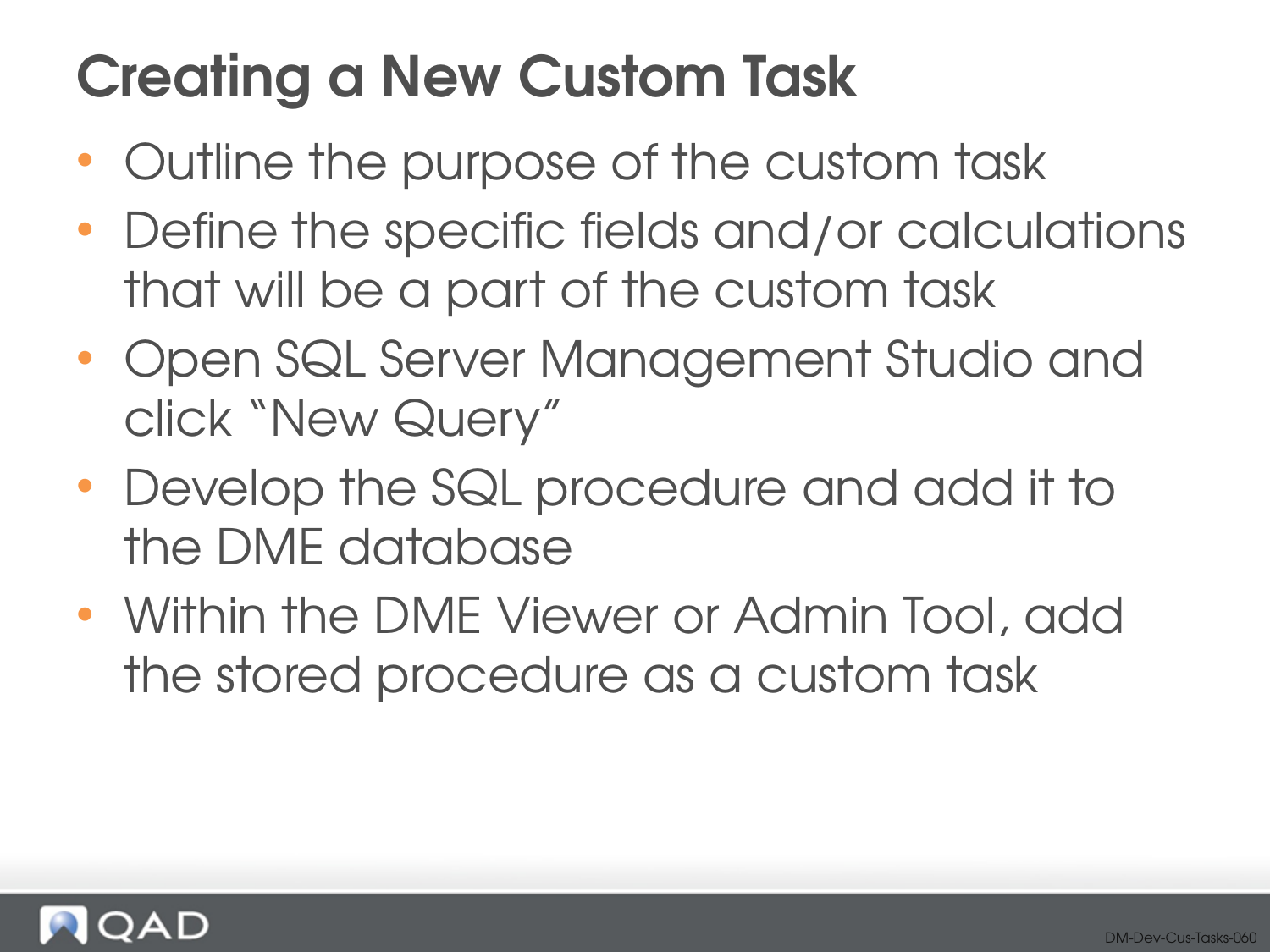

# Creating a New Custom Task
Outline the purpose of the custom task
Define the specific fields and/or calculations that will be a part of the custom task
Open SQL Server Management Studio and click “New Query”
Develop the SQL procedure and add it to the DME database
Within the DME Viewer or Admin Tool, add the stored procedure as a custom task
DM-Dev-Cus-Tasks-060